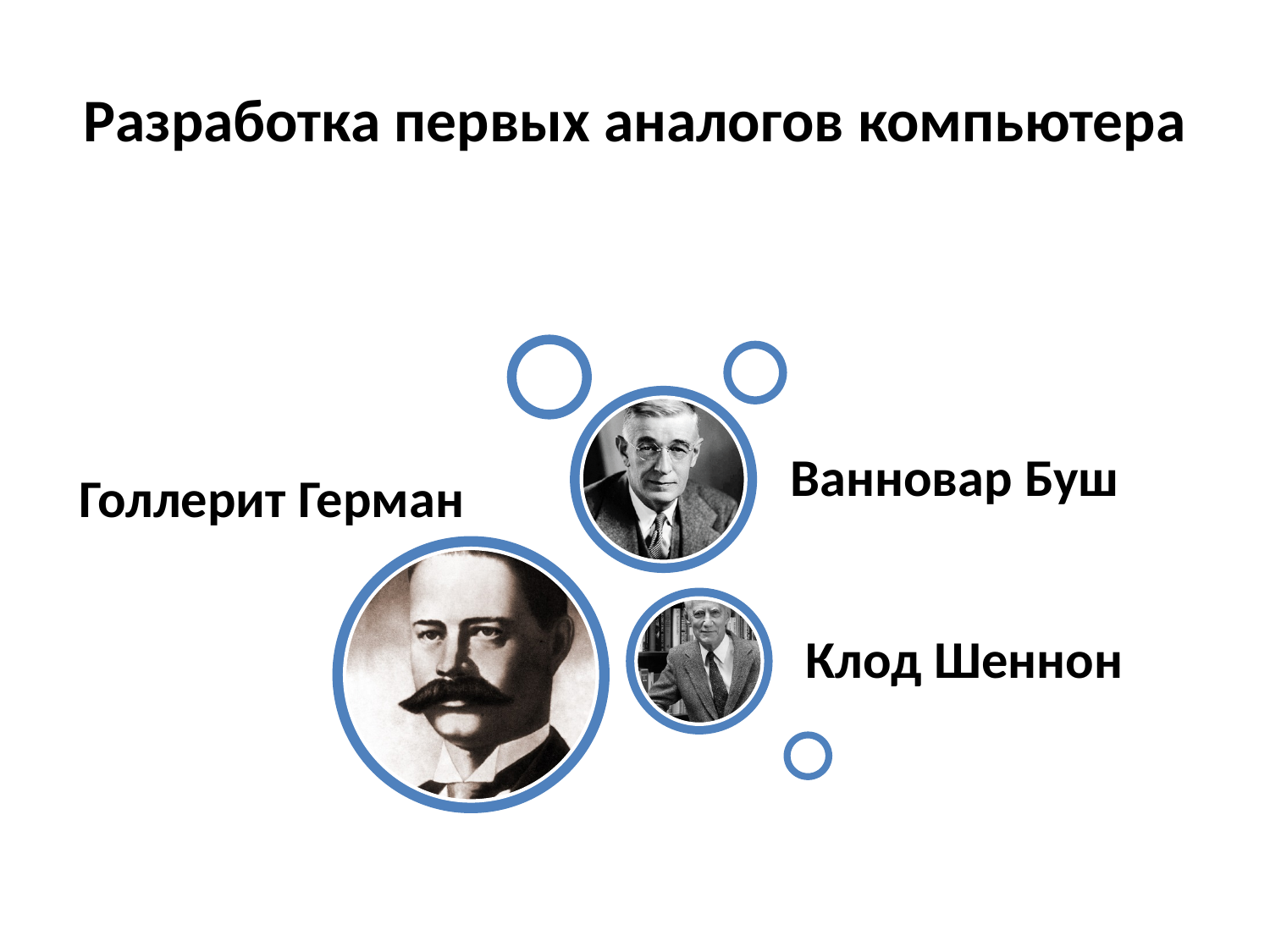

# Разработка первых аналогов компьютера
Голлерит Герман
Клод Шеннон
Ванновар Буш